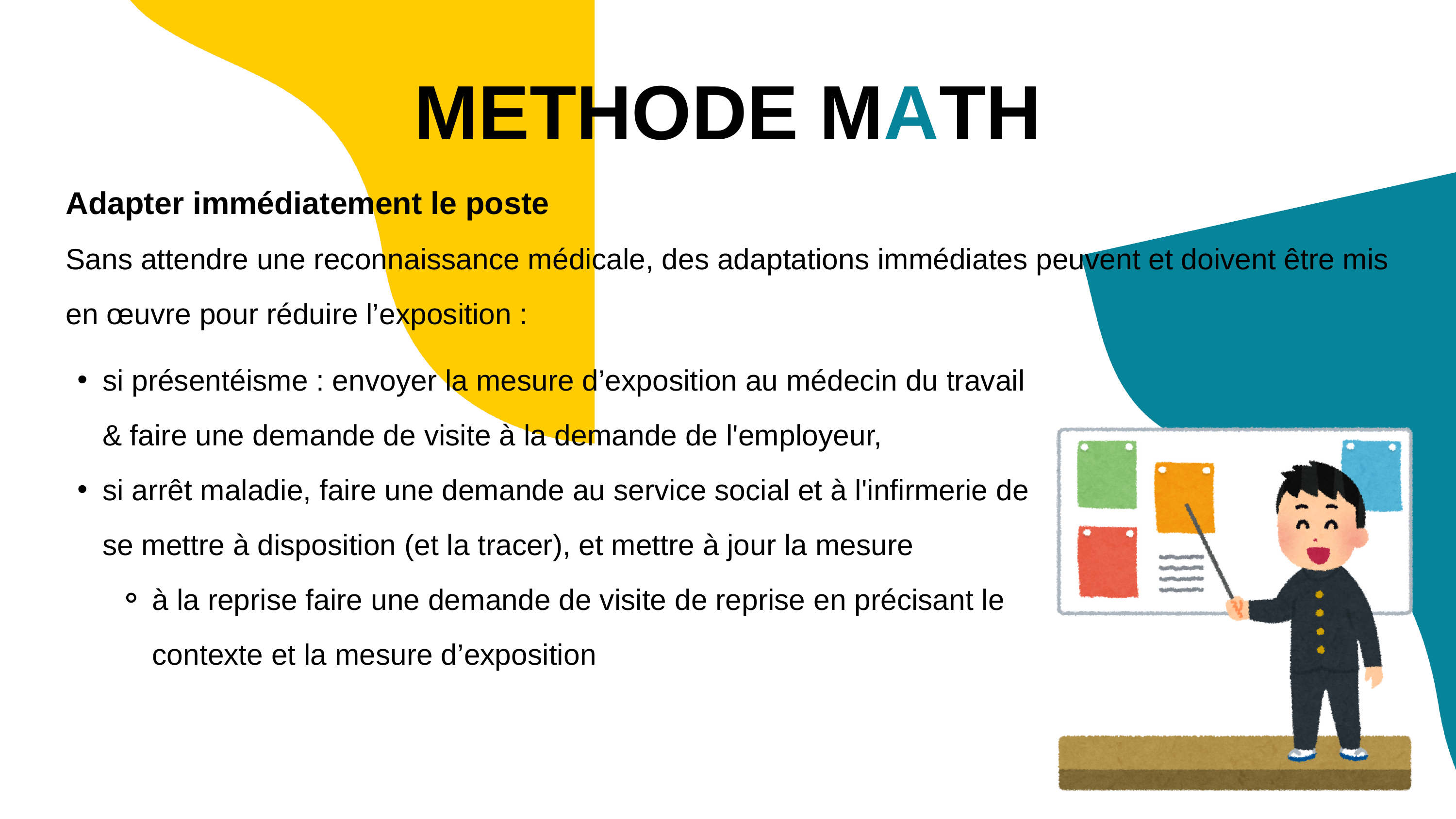

METHODE MATH
Adapter immédiatement le poste
Sans attendre une reconnaissance médicale, des adaptations immédiates peuvent et doivent être mis en œuvre pour réduire l’exposition :

si présentéisme : envoyer la mesure d’exposition au médecin du travail & faire une demande de visite à la demande de l'employeur,
si arrêt maladie, faire une demande au service social et à l'infirmerie de se mettre à disposition (et la tracer), et mettre à jour la mesure
à la reprise faire une demande de visite de reprise en précisant le contexte et la mesure d’exposition